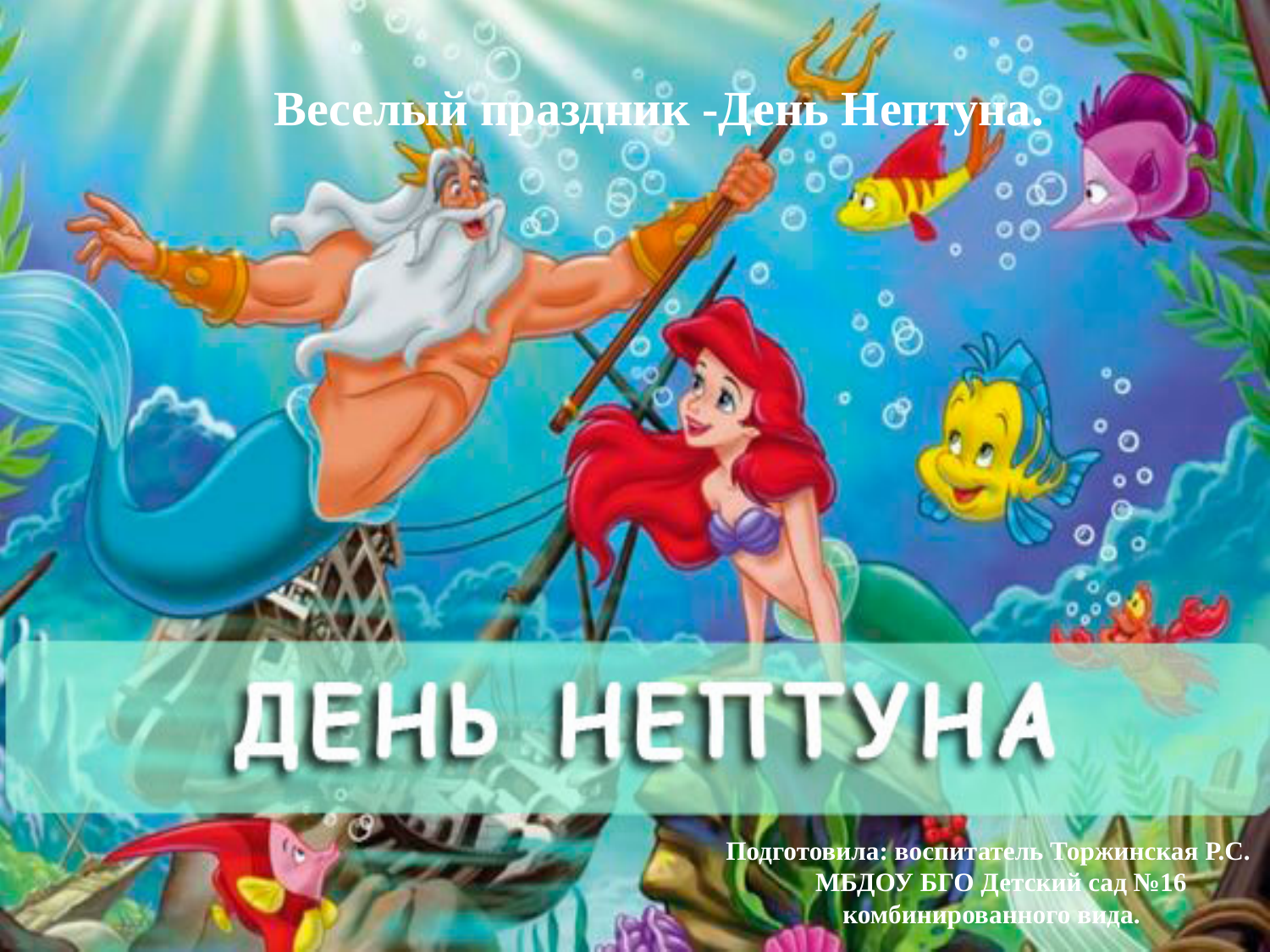

# Веселый праздник -День Нептуна.
Подготовила: воспитатель Торжинская Р.С.
    МБДОУ БГО Детский сад №16
 комбинированного вида.